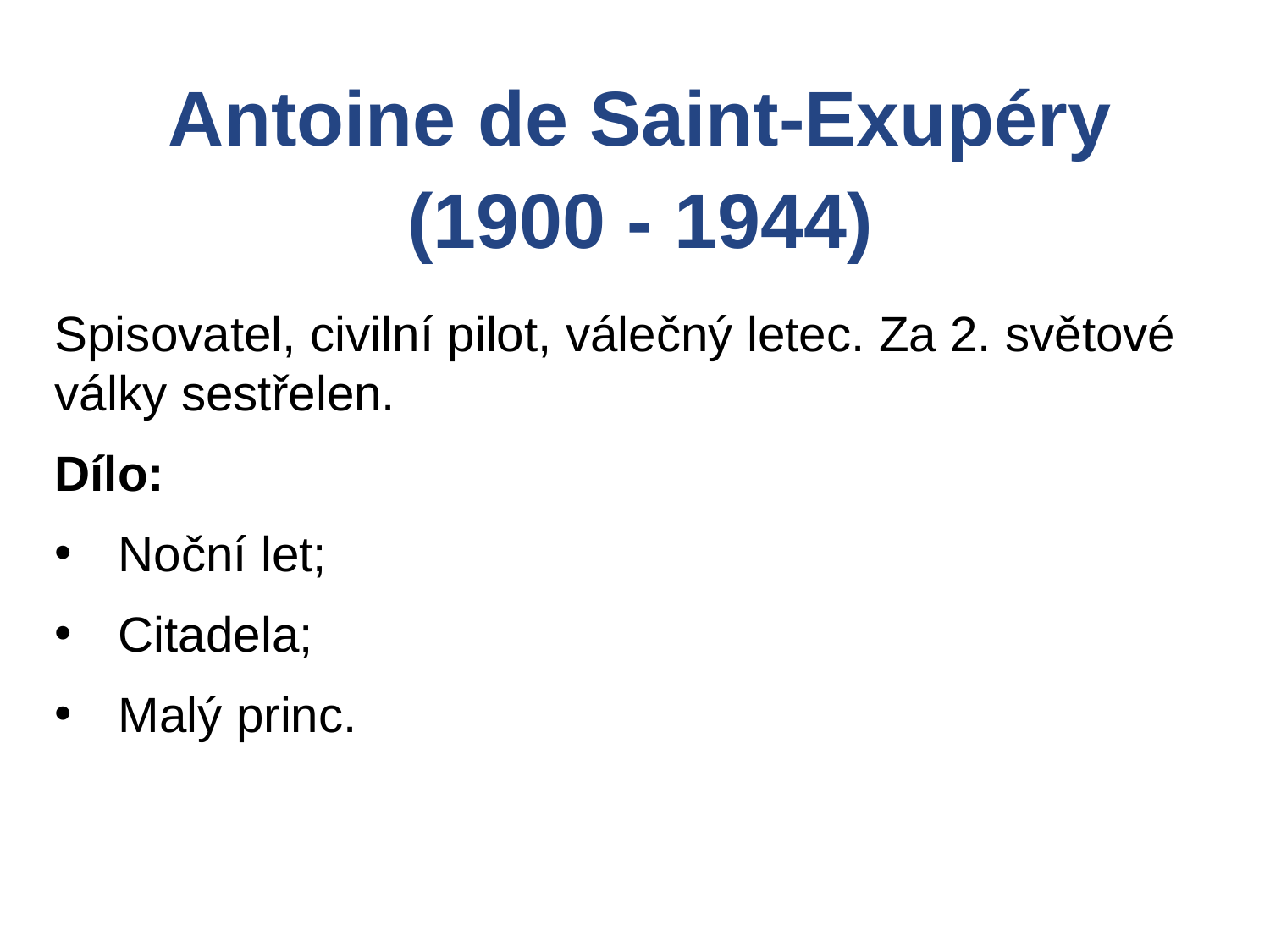

Antoine de Saint-Exupéry
(1900 - 1944)
Spisovatel, civilní pilot, válečný letec. Za 2. světové války sestřelen.
Dílo:
Noční let;
Citadela;
Malý princ.